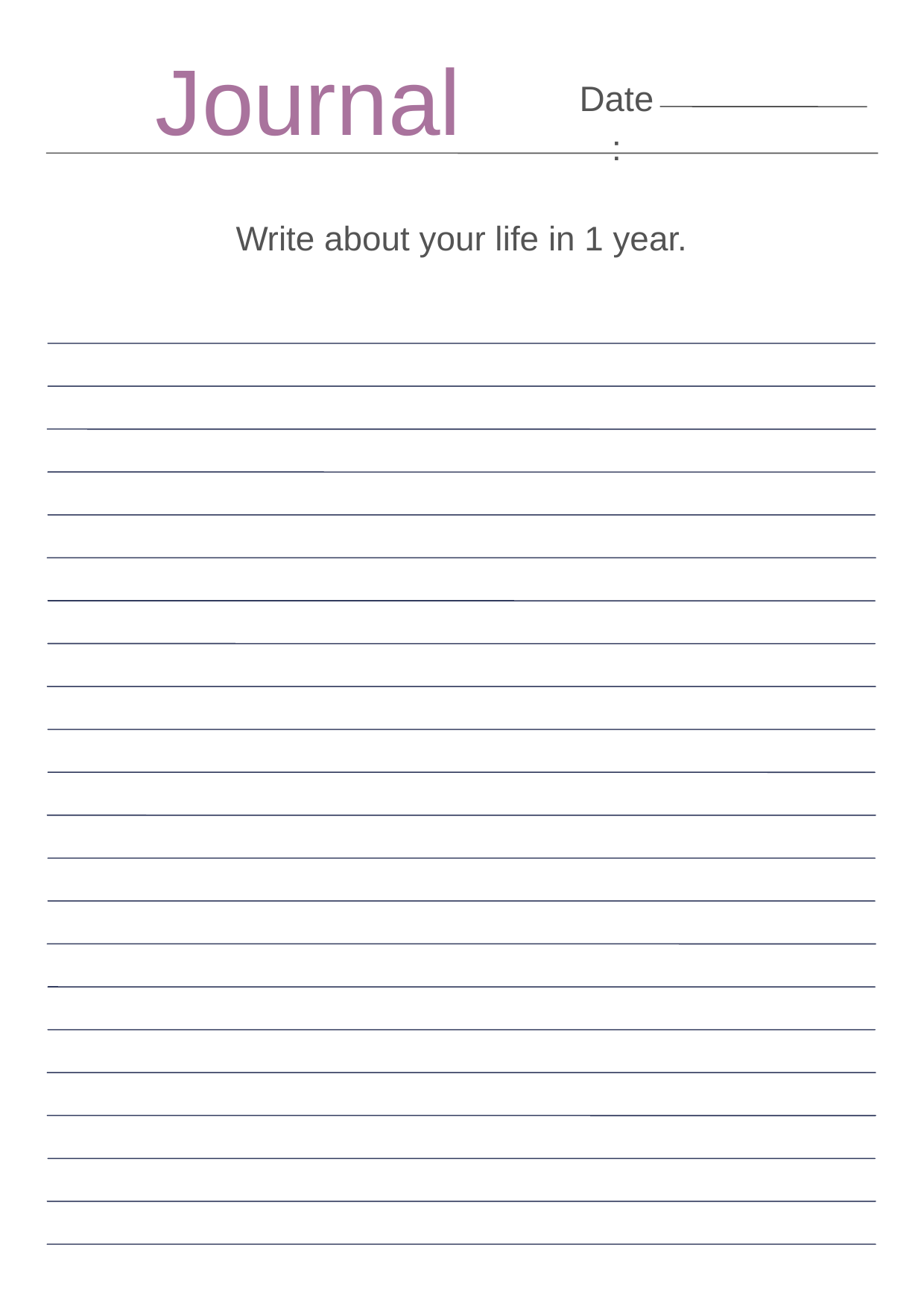

Journal
Date:

Write about your life in 1 year.